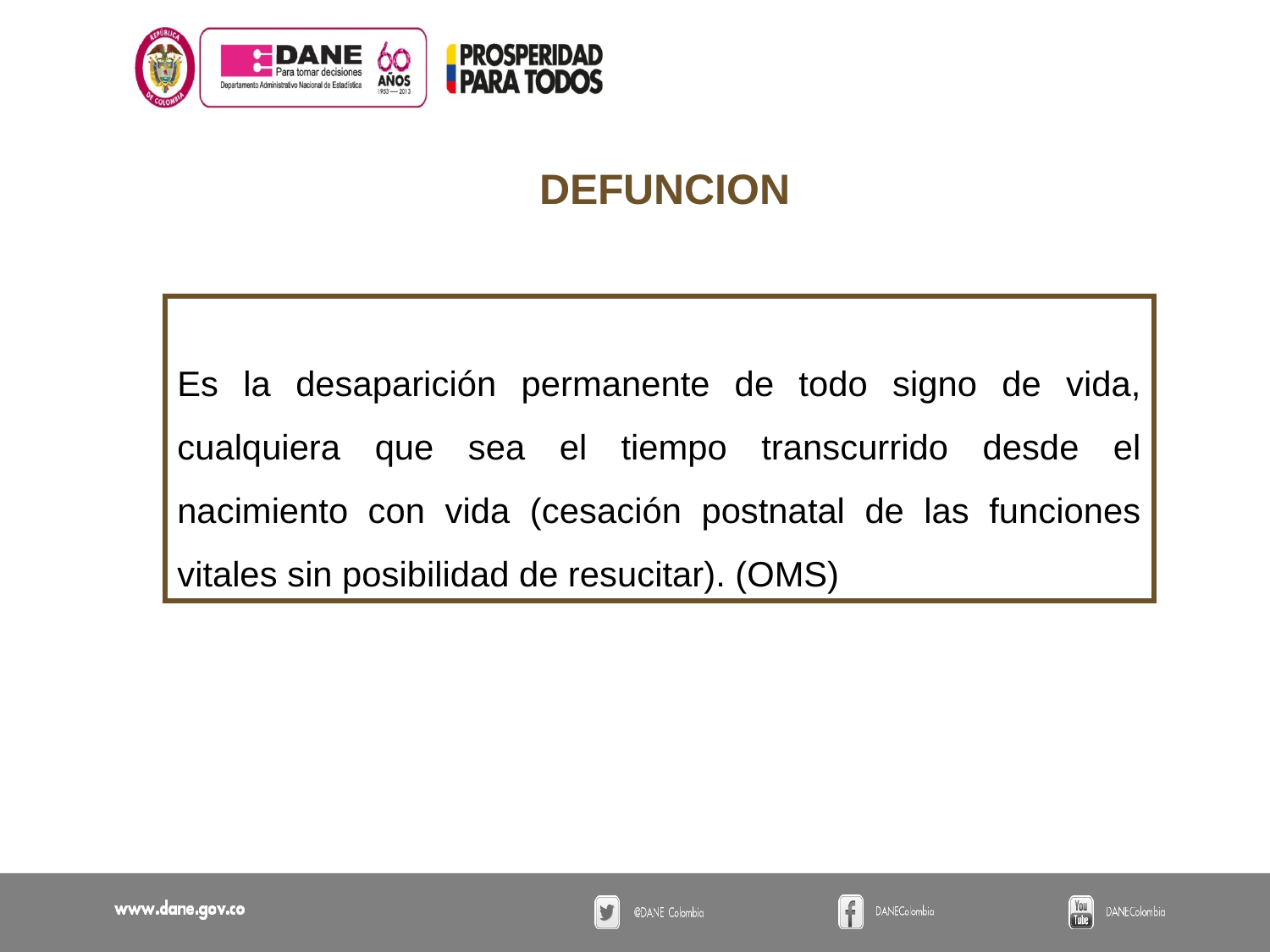

DEFUNCION

Es la desaparición permanente de todo signo de vida, cualquiera que sea el tiempo transcurrido desde el nacimiento con vida (cesación postnatal de las funciones vitales sin posibilidad de resucitar). (OMS)